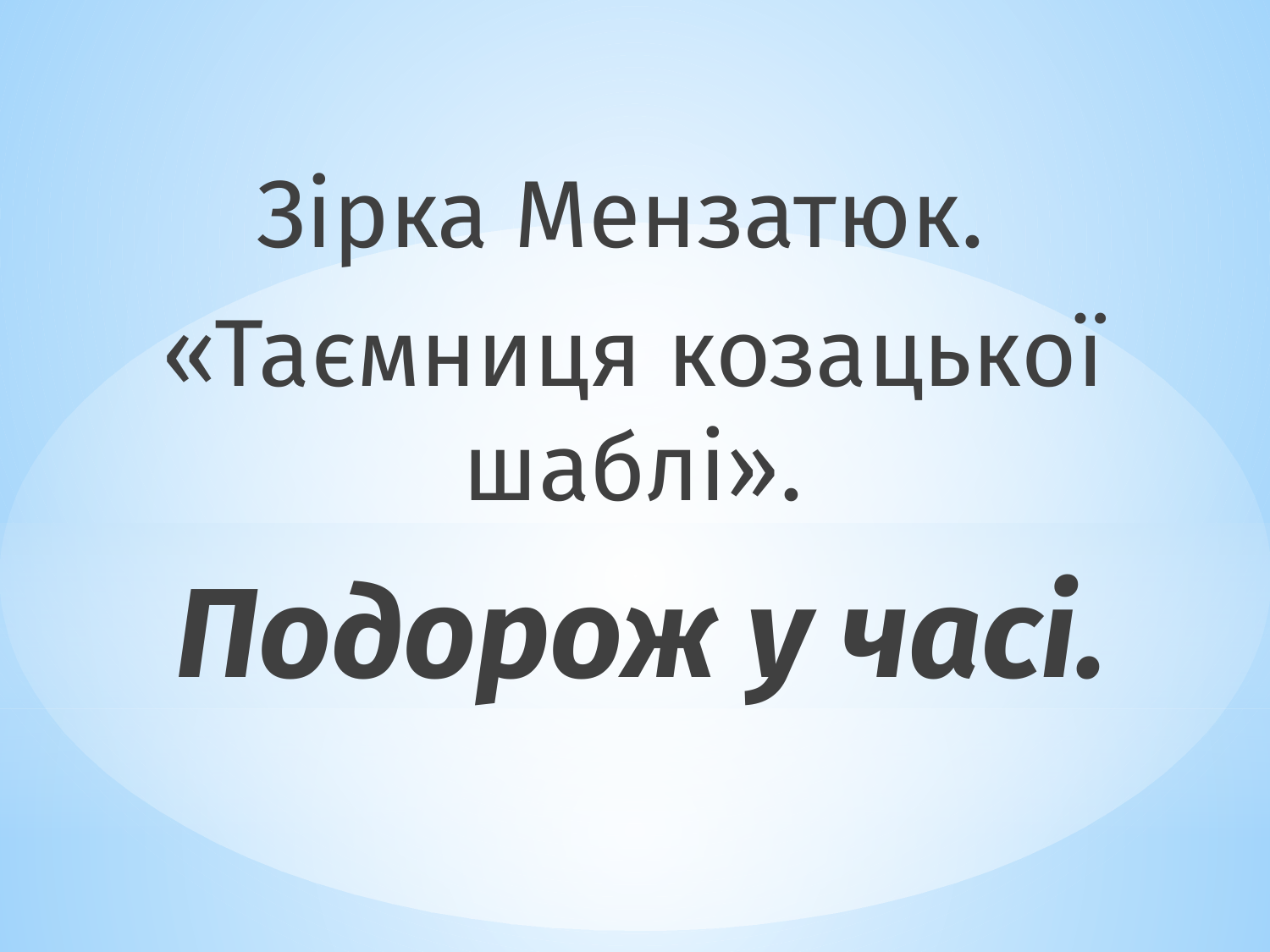

Зірка Мензатюк.
«Таємниця козацької шаблі».
 Подорож у часі.